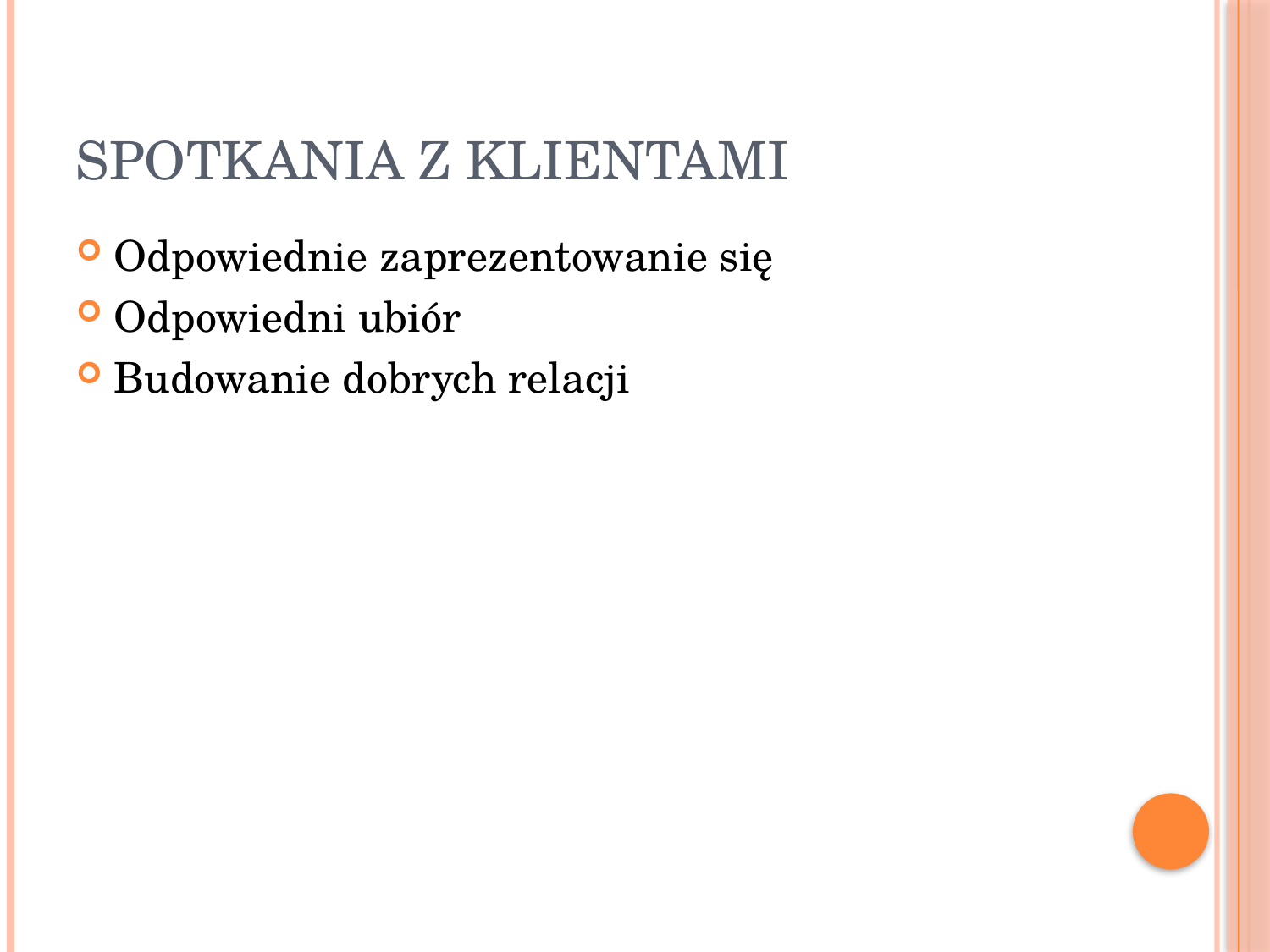

# Spotkania z klientami
Odpowiednie zaprezentowanie się
Odpowiedni ubiór
Budowanie dobrych relacji